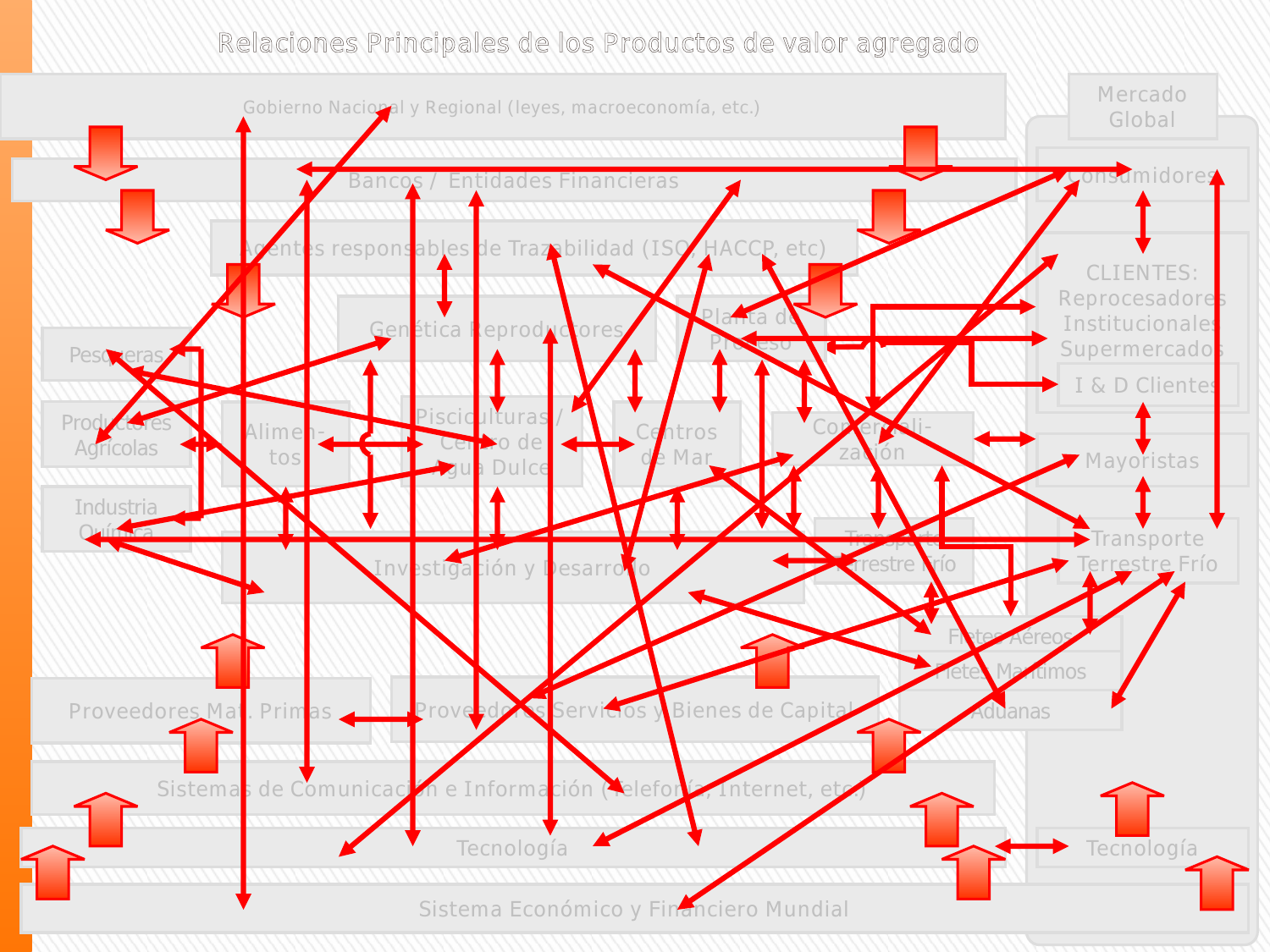

# Relaciones Principales de los Productos de valor agregado
Gobierno Nacional y Regional (leyes, macroeconomía, etc.)
Mercado Global

Consumidores
Bancos / Entidades Financieras

Agentes responsables de Trazabilidad (ISO, HACCP, etc)
CLIENTES:
Reprocesadores
Institucionales
Supermercados
Restaurantes

Genética Reproductores
Planta de Proceso
Pesqueras

I & D Clientes

Pisciculturas / Centro de Agua Dulce
Productores Agrícolas
Alimen-tos
Centros de Mar

Comerciali-zación
Mayoristas

Industria Química

Transporte Terrestre Frío
Transporte Terrestre Frío
Investigación y Desarrollo

Fletes Aéreos

Fletes Marítimos
Proveedores Servicios y Bienes de Capital
Proveedores Mat. Primas
Aduanas

Sistemas de Comunicación e Información (Telefonía, Internet, etc.)

Tecnología
Tecnología

Sistema Económico y Financiero Mundial